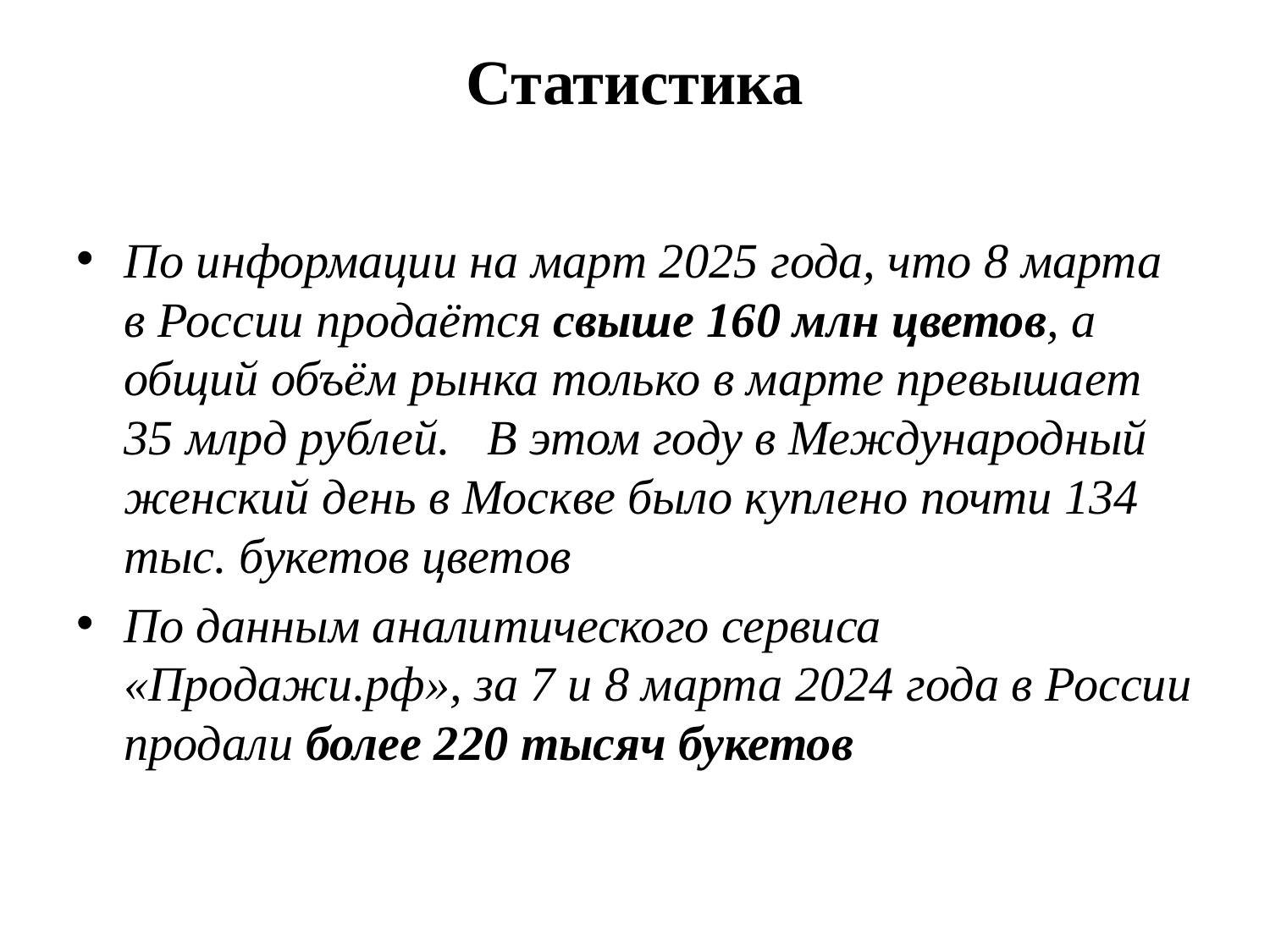

# Статистика
По информации на март 2025 года, что 8 марта в России продаётся свыше 160 млн цветов, а общий объём рынка только в марте превышает 35 млрд рублей.   В этом году в Международный женский день в Москве было куплено почти 134 тыс. букетов цветов
По данным аналитического сервиса «Продажи.рф», за 7 и 8 марта 2024 года в России продали более 220 тысяч букетов